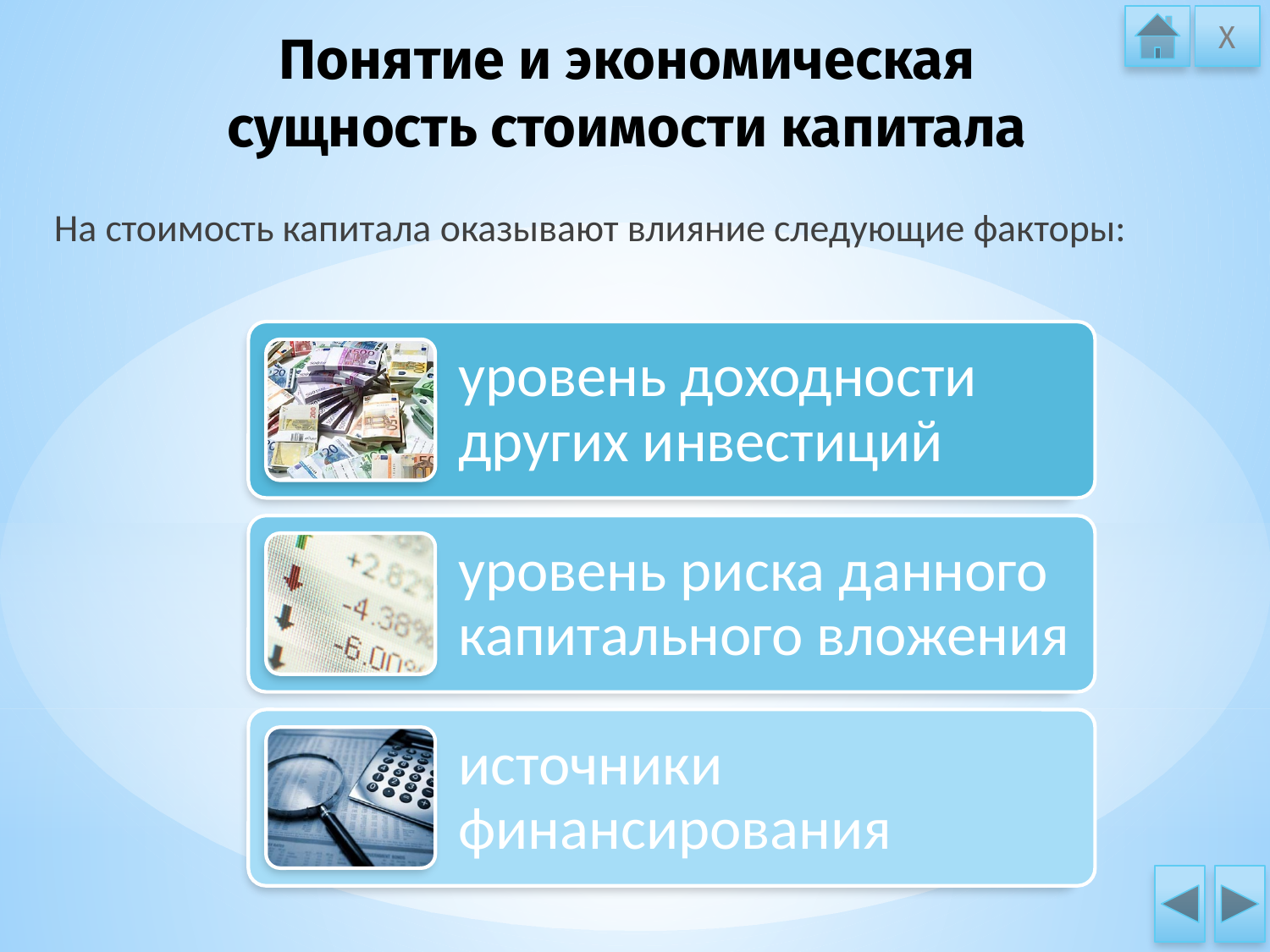

Х

# Понятие и экономическая сущность стоимости капитала
На стоимость капитала оказывают влияние следующие факторы:
уровень доходности других инвестиций
уровень риска данного капитального вложения
источники финансирования